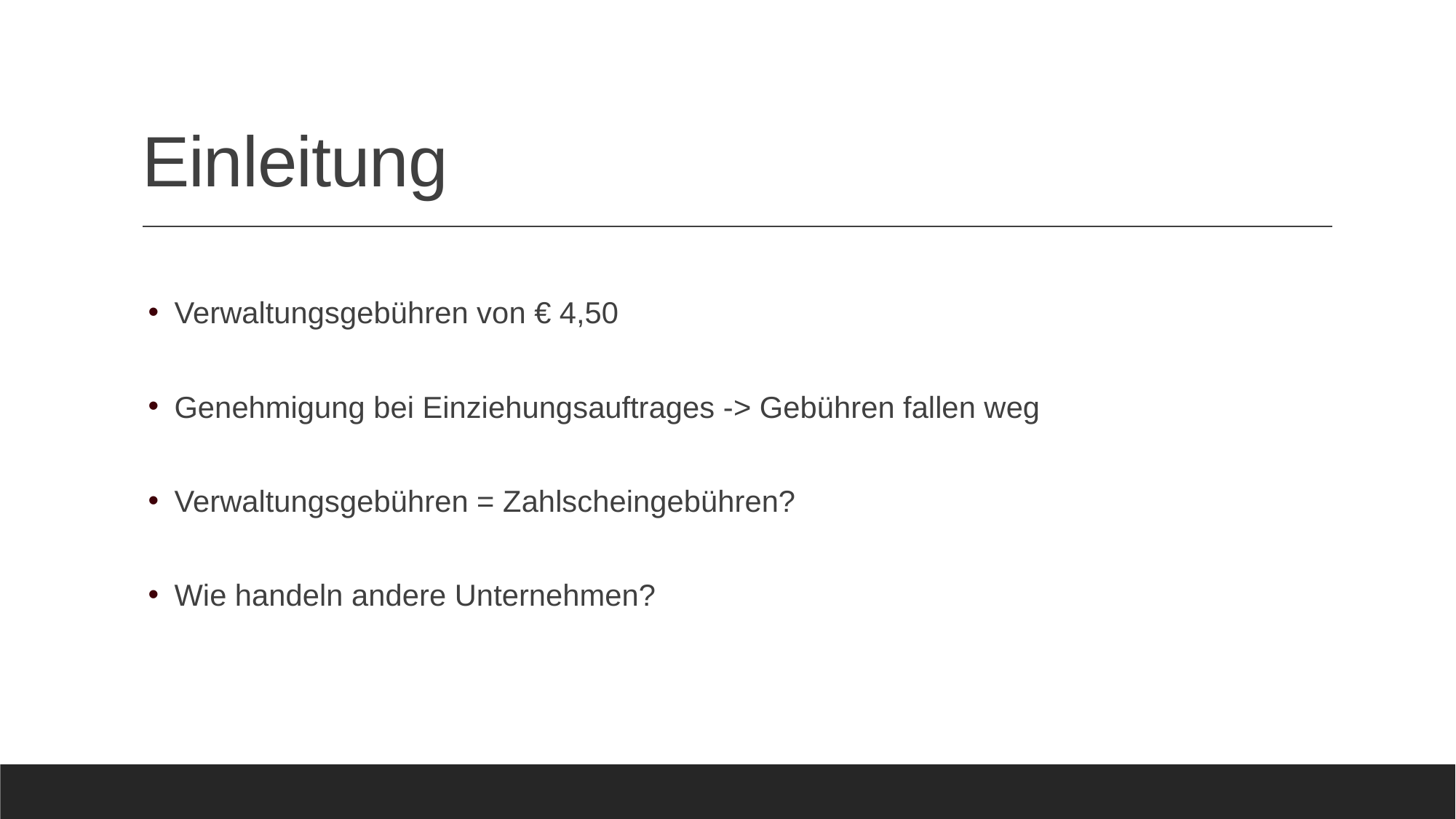

# Einleitung
Verwaltungsgebühren von € 4,50
Genehmigung bei Einziehungsauftrages -> Gebühren fallen weg
Verwaltungsgebühren = Zahlscheingebühren?
Wie handeln andere Unternehmen?